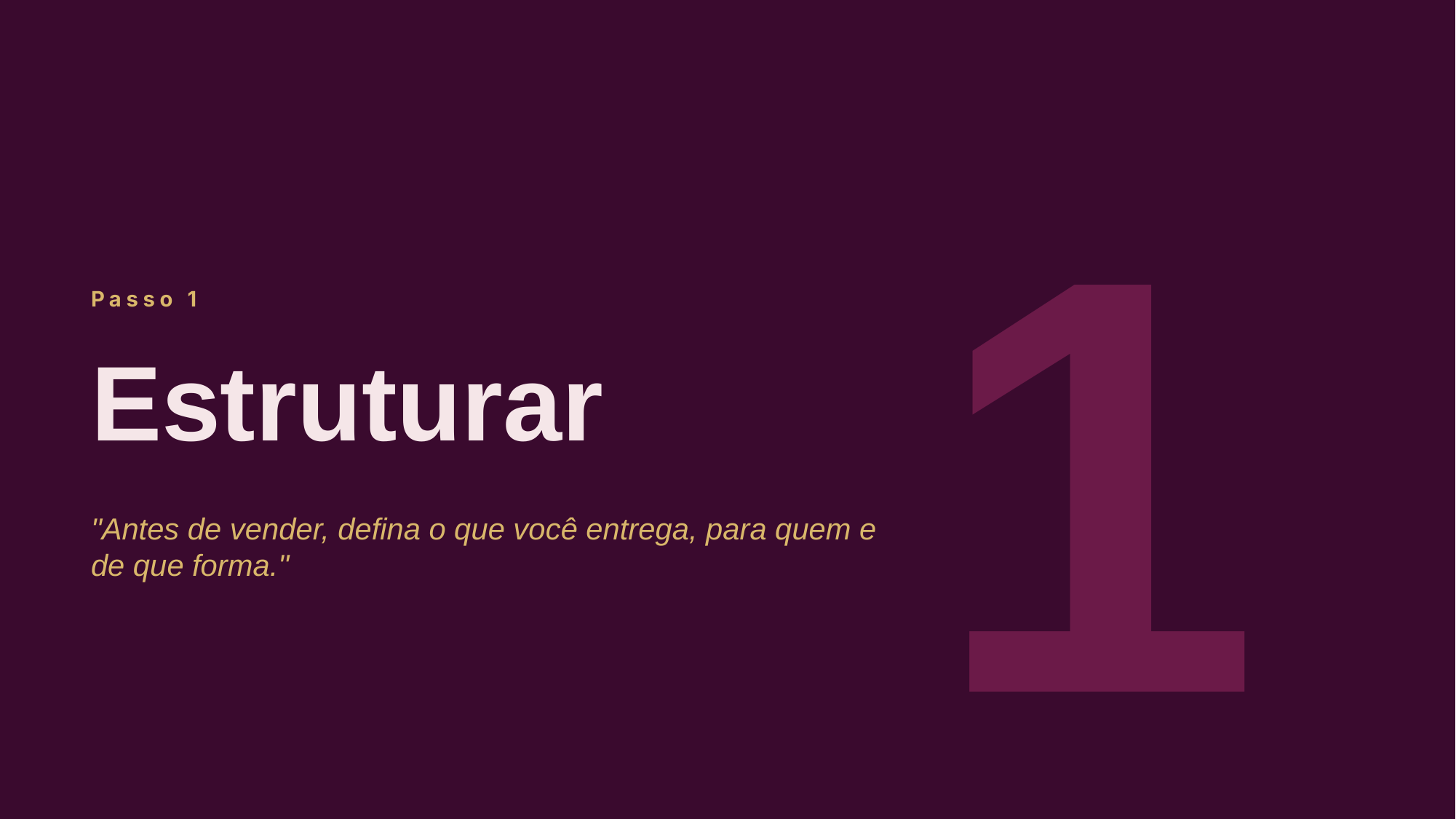

1
Passo 1
Estruturar
"Antes de vender, defina o que você entrega, para quem e de que forma."